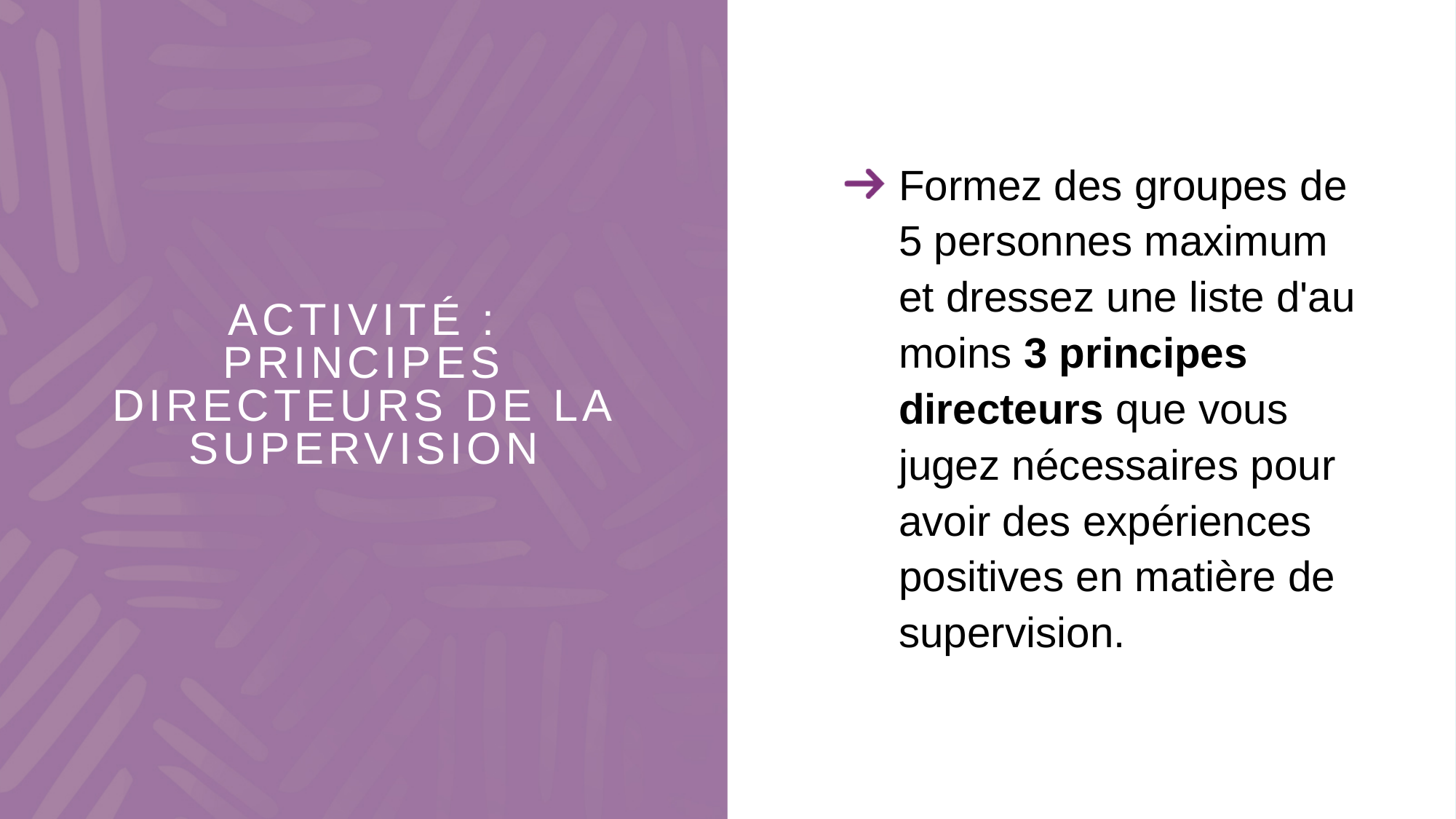

Formez des groupes de 5 personnes maximum et dressez une liste d'au moins 3 principes directeurs que vous jugez nécessaires pour avoir des expériences positives en matière de supervision.
# Activité : Principes directeurs de la supervision